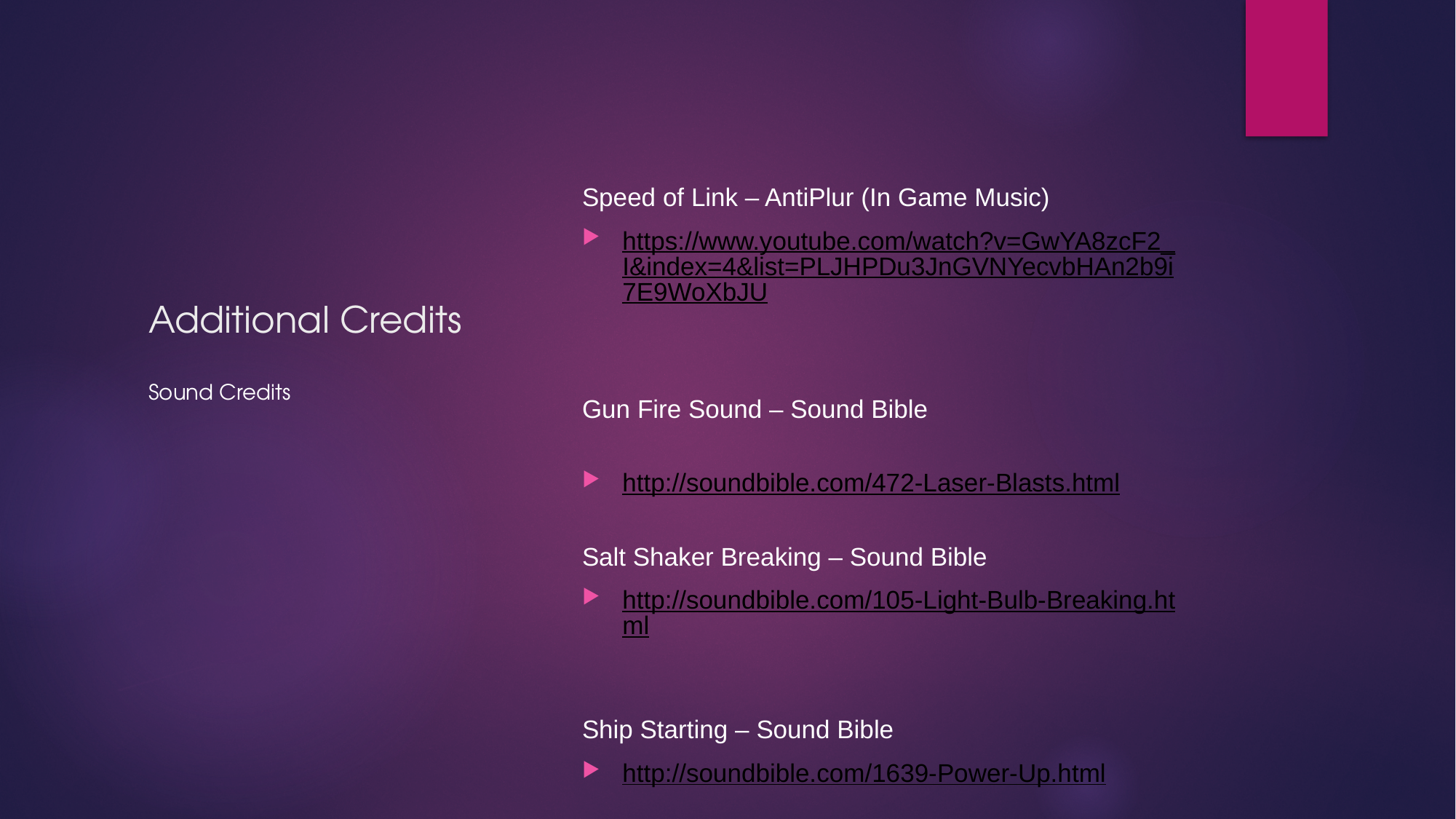

# Additional Credits
Speed of Link – AntiPlur (In Game Music)
https://www.youtube.com/watch?v=GwYA8zcF2_I&index=4&list=PLJHPDu3JnGVNYecvbHAn2b9i7E9WoXbJU

Gun Fire Sound – Sound Bible
http://soundbible.com/472-Laser-Blasts.html
Salt Shaker Breaking – Sound Bible
http://soundbible.com/105-Light-Bulb-Breaking.html
Ship Starting – Sound Bible
http://soundbible.com/1639-Power-Up.html
Sound Credits